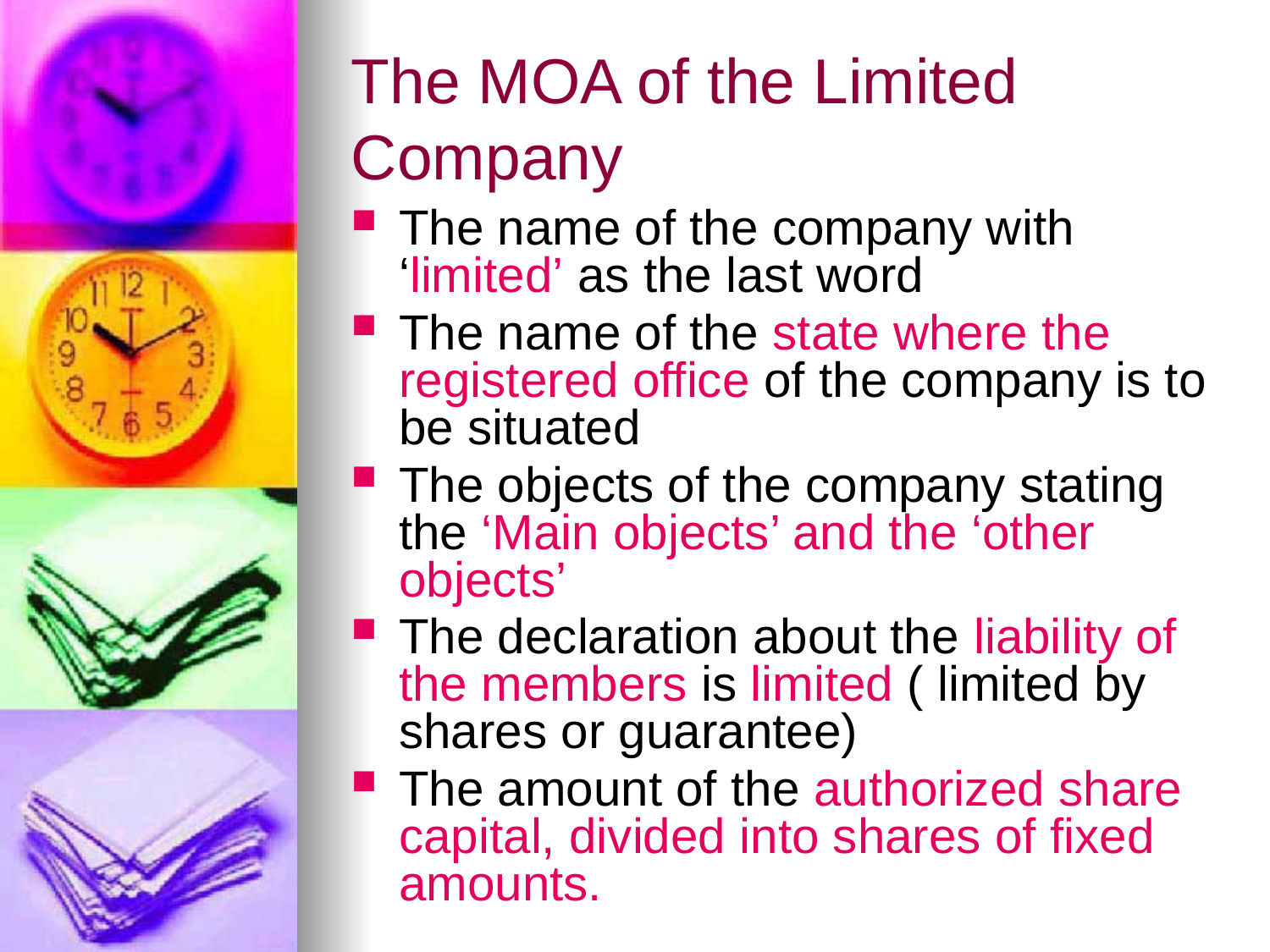

# The MOA of the Limited Company
The name of the company with ‘limited’ as the last word
The name of the state where the registered office of the company is to be situated
The objects of the company stating the ‘Main objects’ and the ‘other objects’
The declaration about the liability of the members is limited ( limited by shares or guarantee)
The amount of the authorized share capital, divided into shares of fixed amounts.